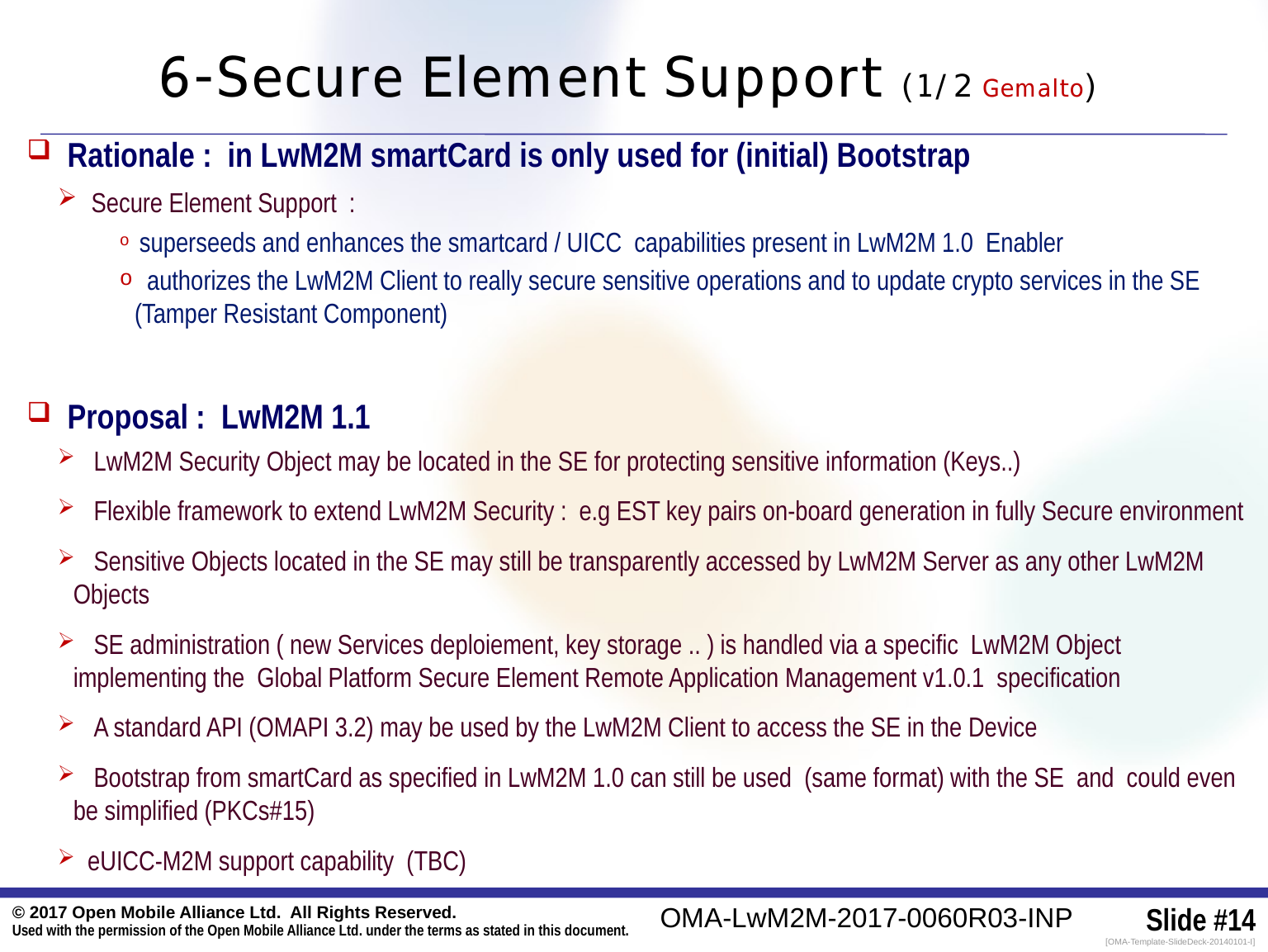

6-Secure Element Support (1/2 Gemalto)
  Rationale :  in LwM2M smartCard is only used for (initial) Bootstrap
  Secure Element Support  :
 superseeds and enhances the smartcard / UICC  capabilities present in LwM2M 1.0  Enabler
  authorizes the LwM2M Client to really secure sensitive operations and to update crypto services in the SE (Tamper Resistant Component)

  Proposal :  LwM2M 1.1
   LwM2M Security Object may be located in the SE for protecting sensitive information (Keys..)
   Flexible framework to extend LwM2M Security :  e.g EST key pairs on-board generation in fully Secure environment
   Sensitive Objects located in the SE may still be transparently accessed by LwM2M Server as any other LwM2M Objects
   SE administration ( new Services deploiement, key storage .. ) is handled via a specific  LwM2M Object implementing the  Global Platform Secure Element Remote Application Management v1.0.1  specification
   A standard API (OMAPI 3.2) may be used by the LwM2M Client to access the SE in the Device
   Bootstrap from smartCard as specified in LwM2M 1.0 can still be used  (same format) with the SE  and  could even be simplified (PKCs#15)
  eUICC-M2M support capability  (TBC)